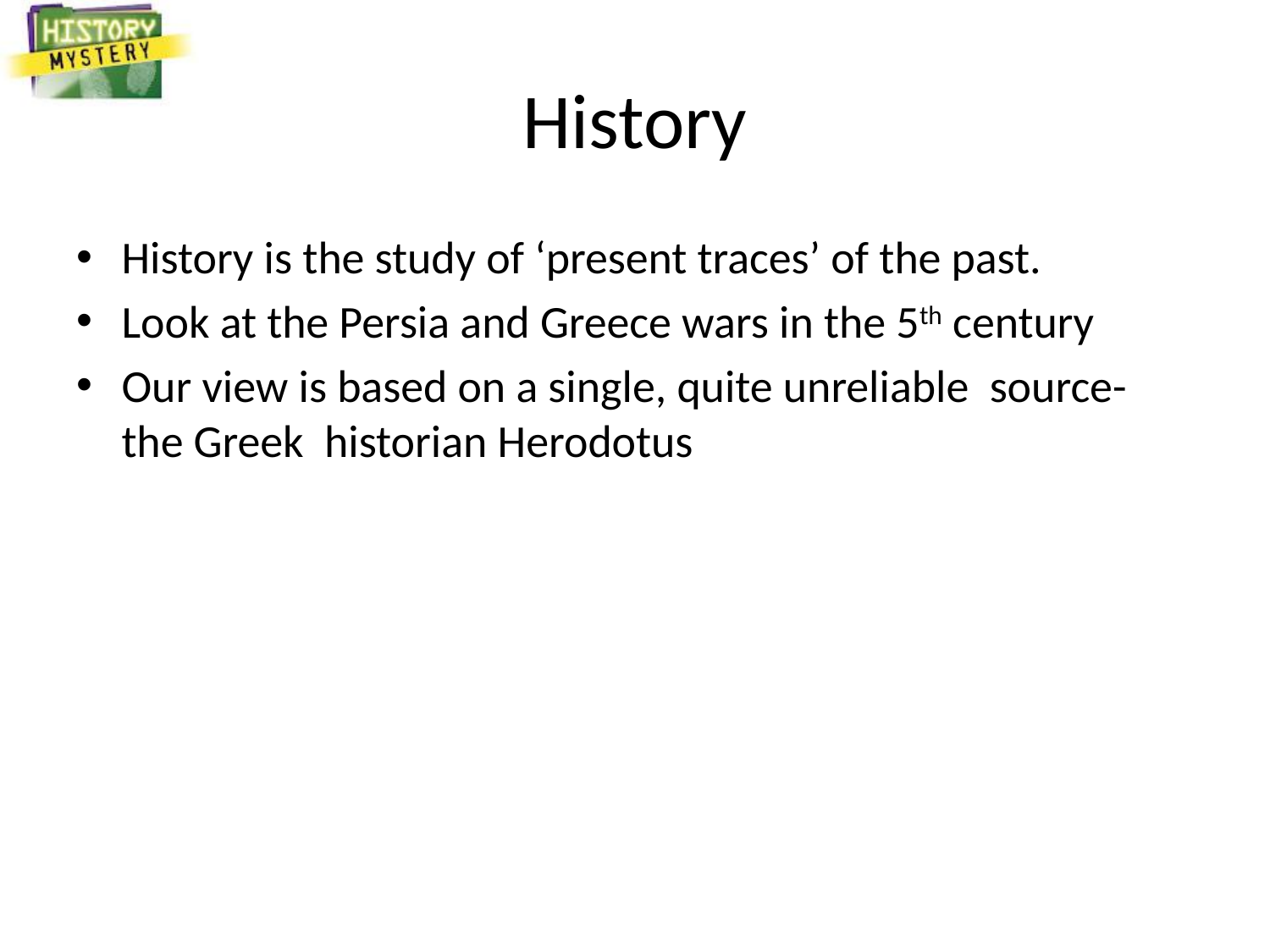

# History
History is the study of ‘present traces’ of the past.
Look at the Persia and Greece wars in the 5th century
Our view is based on a single, quite unreliable  source- the Greek  historian Herodotus